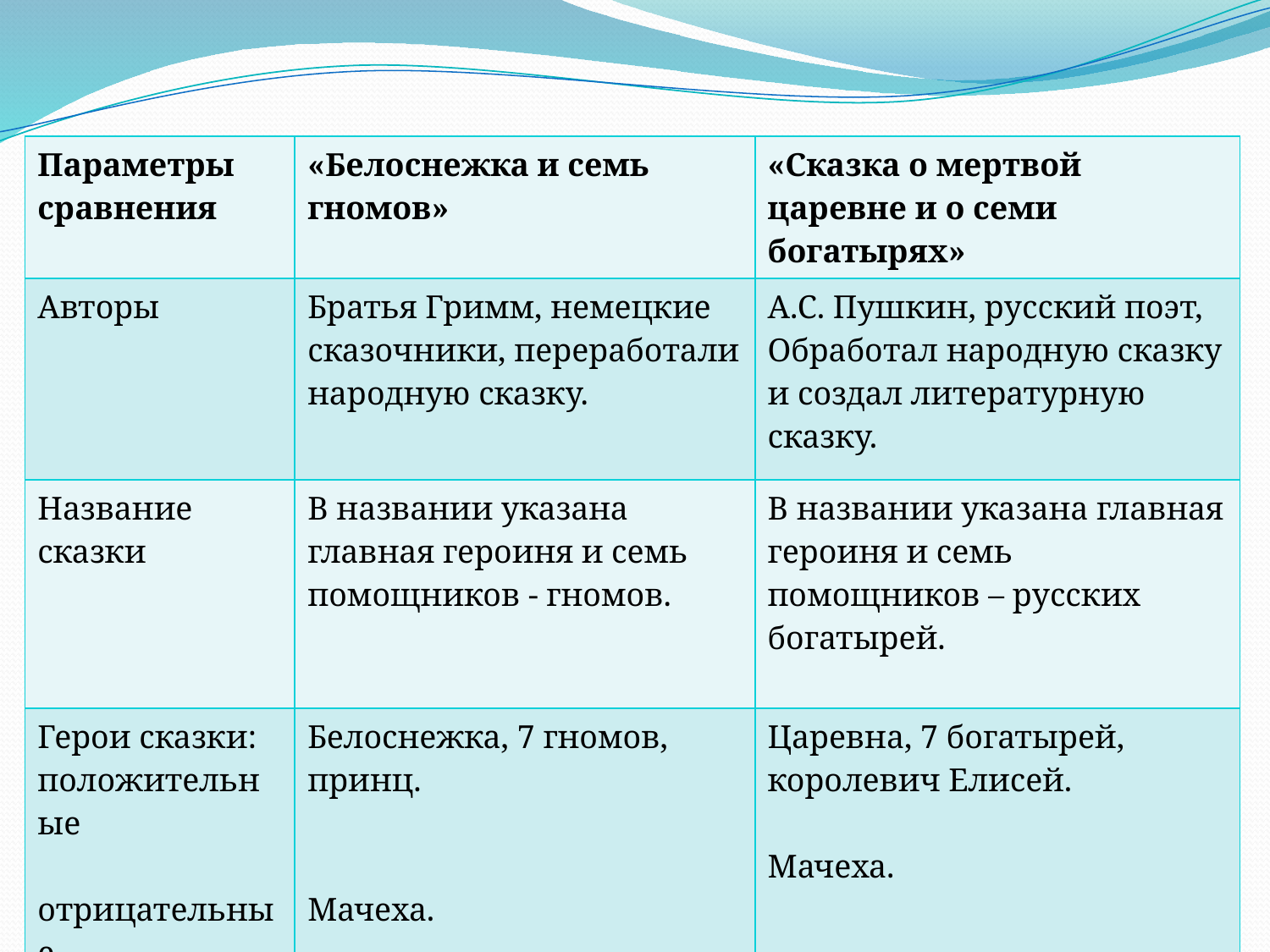

| Параметры сравнения | «Белоснежка и семь гномов» | «Сказка о мертвой царевне и о семи богатырях» |
| --- | --- | --- |
| Авторы | Братья Гримм, немецкие сказочники, переработали народную сказку. | А.С. Пушкин, русский поэт, Обработал народную сказку и создал литературную сказку. |
| Название сказки | В названии указана главная героиня и семь помощников - гномов. | В названии указана главная героиня и семь помощников – русских богатырей. |
| Герои сказки: положительные отрицательные | Белоснежка, 7 гномов, принц. Мачеха. | Царевна, 7 богатырей, королевич Елисей. Мачеха. |